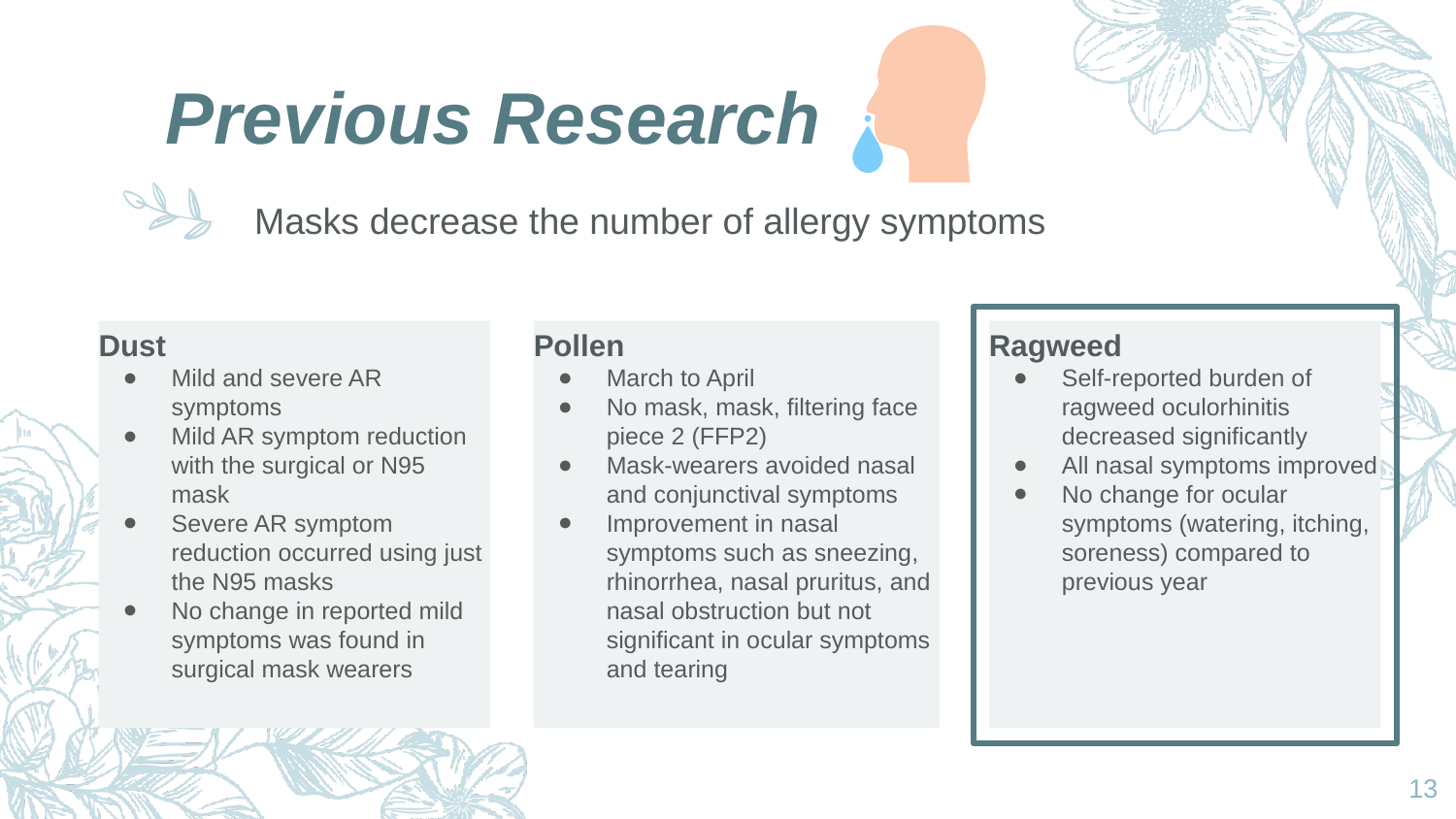

# Previous Research
Masks decrease the number of allergy symptoms

Dust
Mild and severe AR symptoms
Mild AR symptom reduction with the surgical or N95 mask
Severe AR symptom reduction occurred using just the N95 masks
No change in reported mild symptoms was found in surgical mask wearers
Pollen
March to April
No mask, mask, filtering face piece 2 (FFP2)
Mask-wearers avoided nasal and conjunctival symptoms
Improvement in nasal symptoms such as sneezing, rhinorrhea, nasal pruritus, and nasal obstruction but not significant in ocular symptoms and tearing
Ragweed
Self-reported burden of ragweed oculorhinitis decreased significantly
All nasal symptoms improved
No change for ocular symptoms (watering, itching, soreness) compared to previous year
13